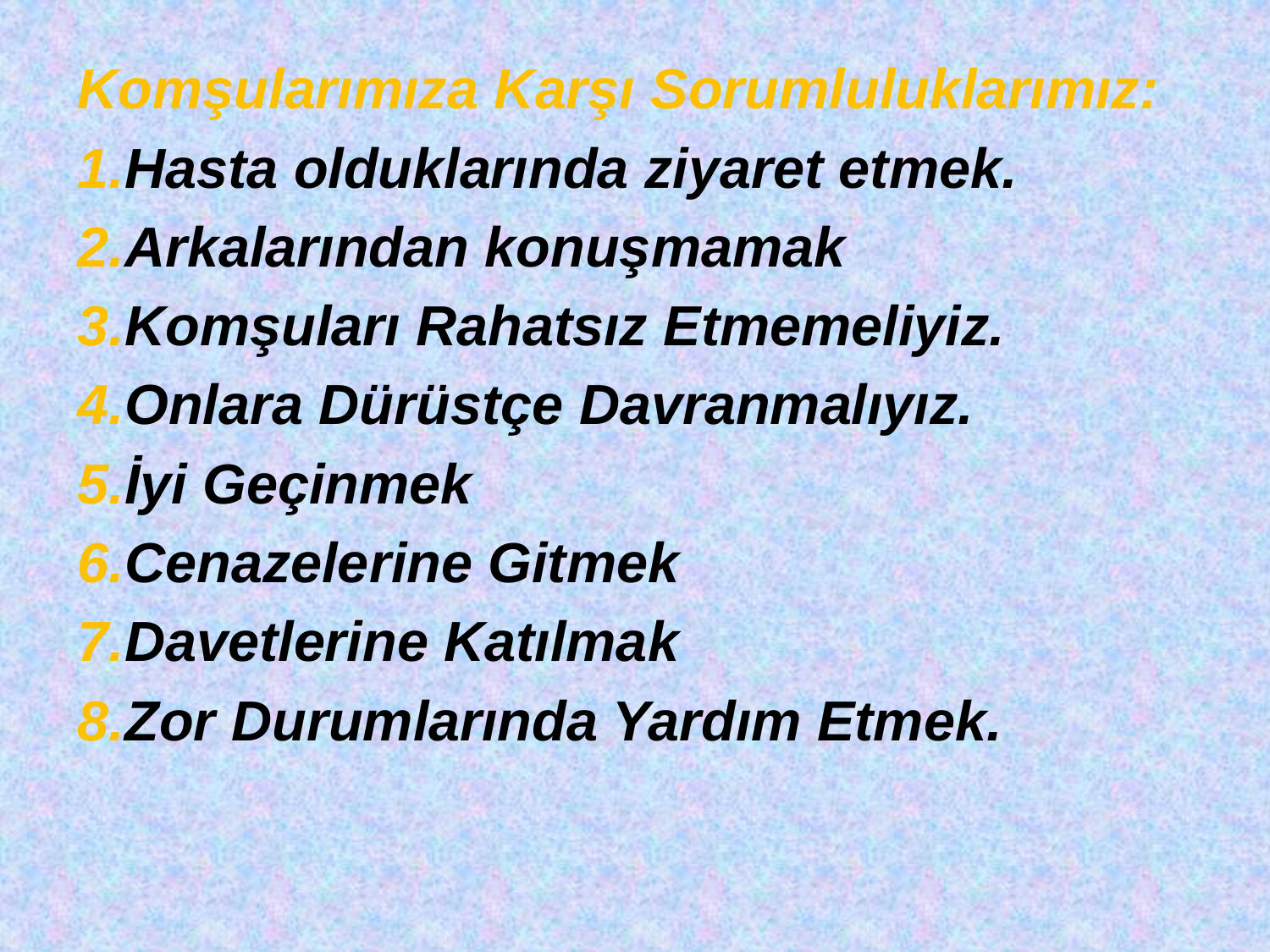

Komşularımıza Karşı Sorumluluklarımız:
1.Hasta olduklarında ziyaret etmek.
2.Arkalarından konuşmamak
3.Komşuları Rahatsız Etmemeliyiz.
4.Onlara Dürüstçe Davranmalıyız.
5.İyi Geçinmek
6.Cenazelerine Gitmek
7.Davetlerine Katılmak
8.Zor Durumlarında Yardım Etmek.